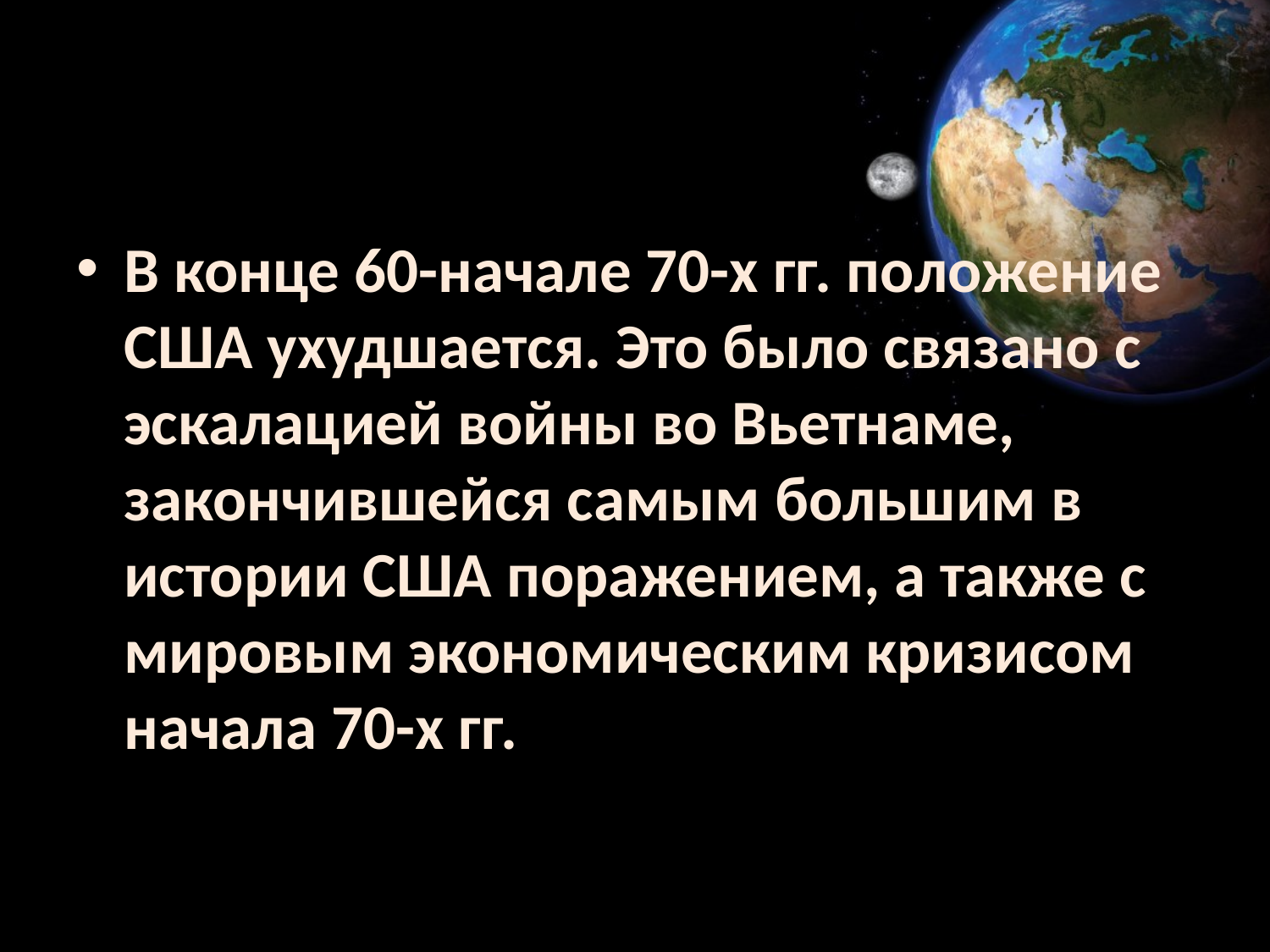

#
В конце 60-начале 70-х гг. положение США ухудшается. Это было связано с эскалацией войны во Вьетнаме, закончившейся самым большим в истории США поражением, а также с мировым экономическим кризисом начала 70-х гг.